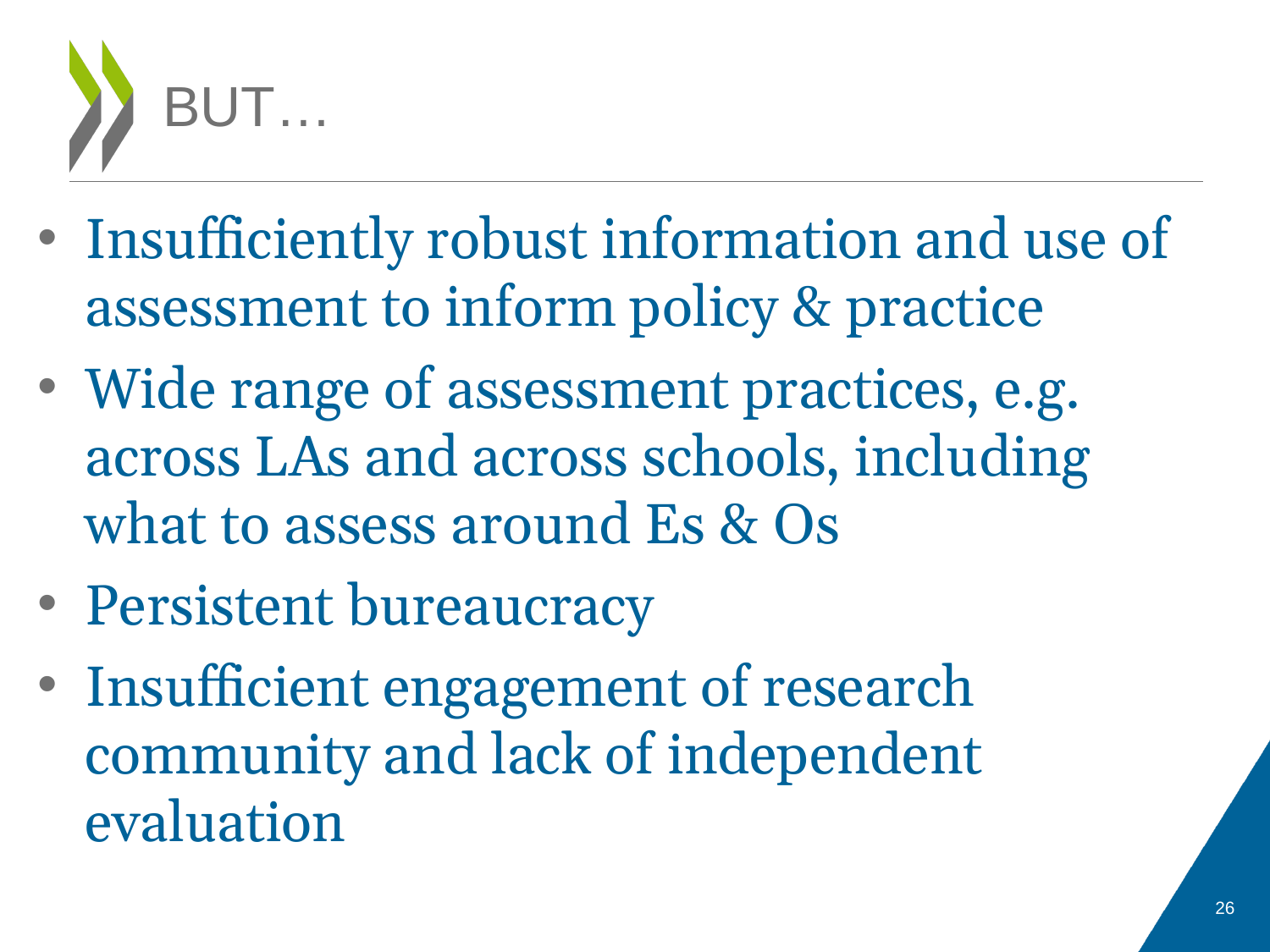

# BUT…
Insufficiently robust information and use of assessment to inform policy & practice
Wide range of assessment practices, e.g. across LAs and across schools, including what to assess around Es & Os
Persistent bureaucracy
Insufficient engagement of research community and lack of independent evaluation
26